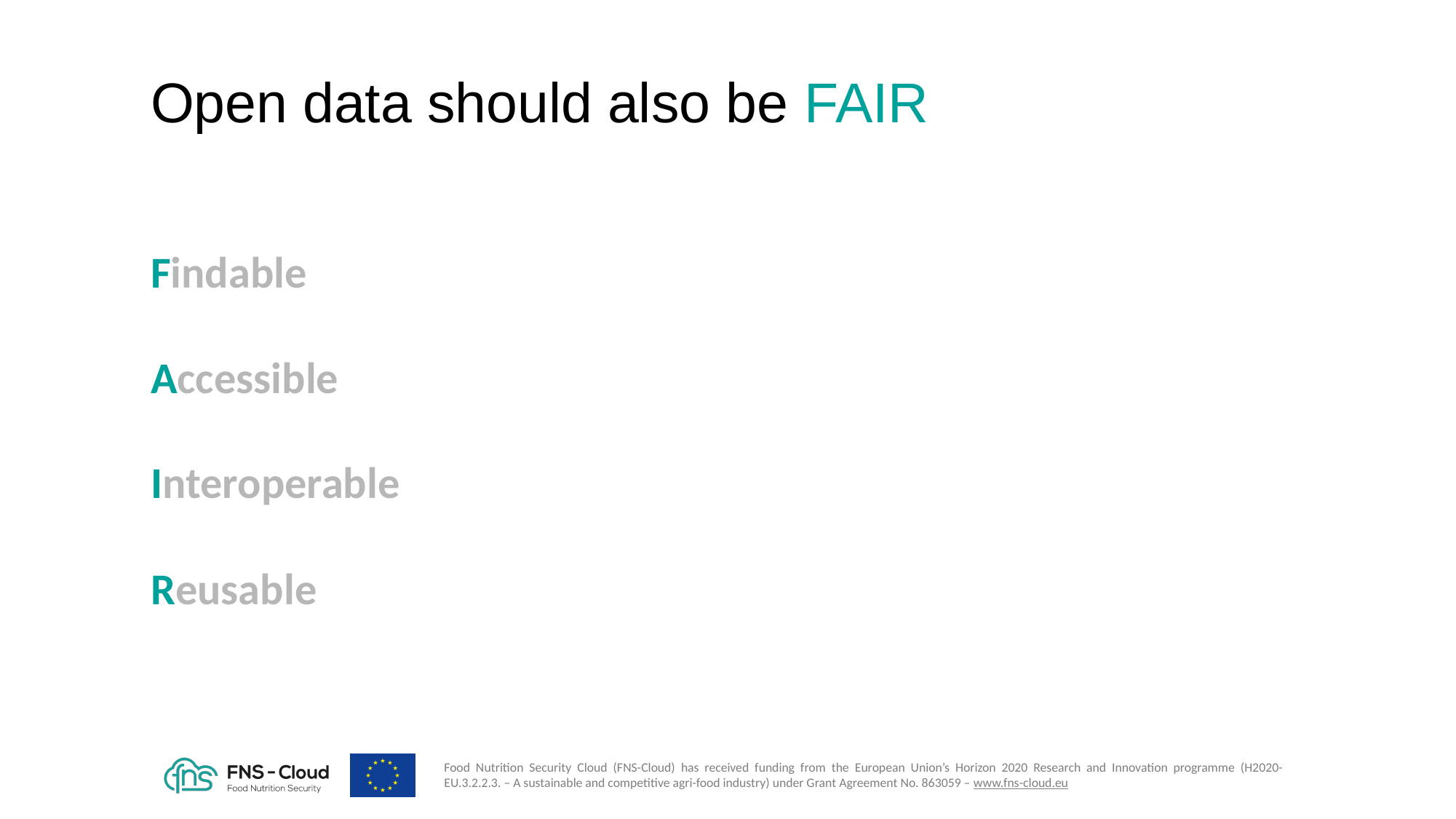

# Open data should also be FAIR
Findable

Accessible

Interoperable

Reusable